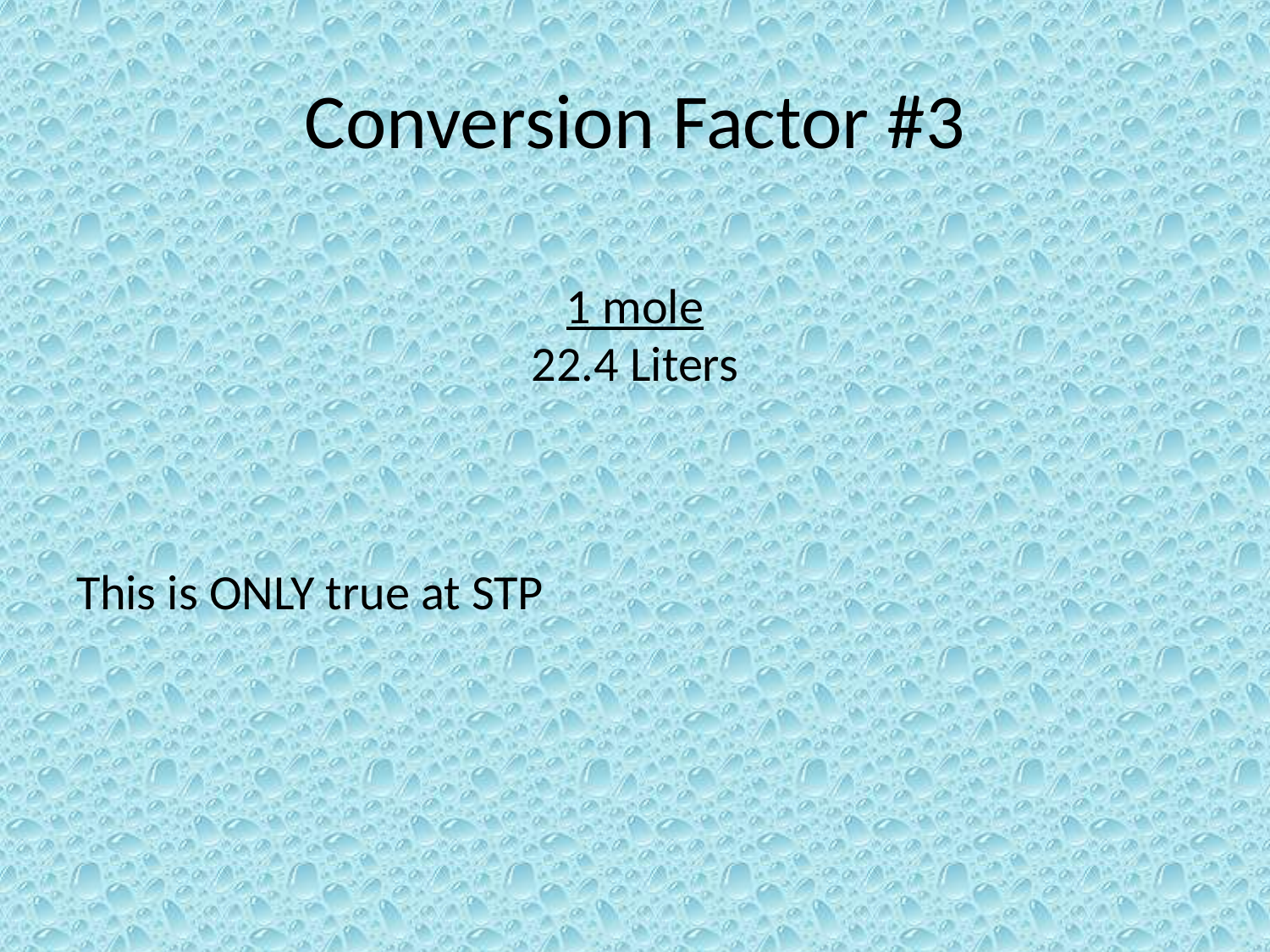

# Conversion Factor #3

1 mole
22.4 Liters

This is ONLY true at STP